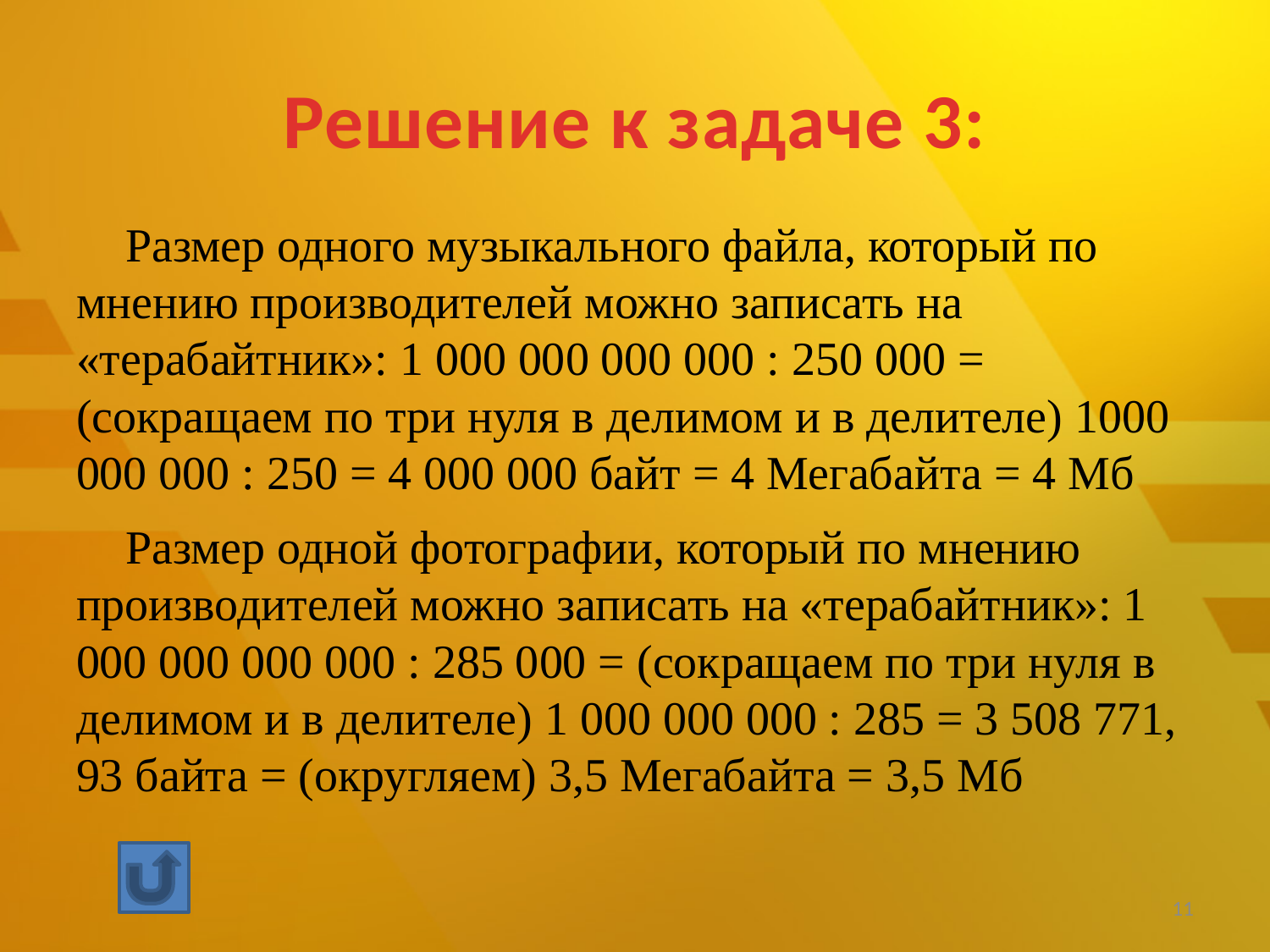

# Решение к задаче 3:
Размер одного музыкального файла, который по мнению производителей можно записать на «терабайтник»: 1 000 000 000 000 : 250 000 = (сокращаем по три нуля в делимом и в делителе) 1000 000 000 : 250 = 4 000 000 байт = 4 Мегабайта = 4 Мб
Размер одной фотографии, который по мнению производителей можно записать на «терабайтник»: 1 000 000 000 000 : 285 000 = (сокращаем по три нуля в делимом и в делителе) 1 000 000 000 : 285 = 3 508 771, 93 байта = (округляем) 3,5 Мегабайта = 3,5 Мб

11